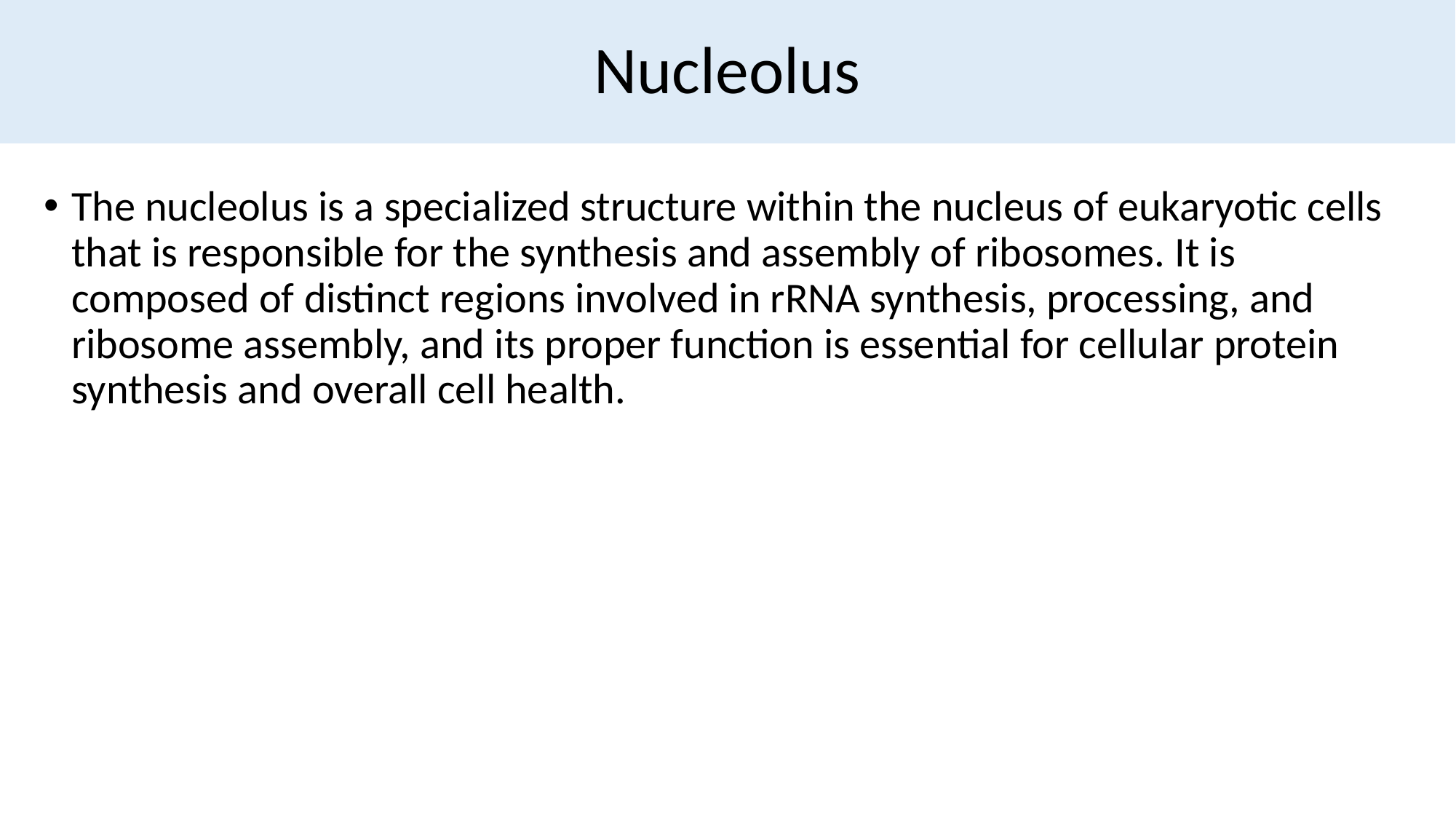

# Nucleolus
The nucleolus is a specialized structure within the nucleus of eukaryotic cells that is responsible for the synthesis and assembly of ribosomes. It is composed of distinct regions involved in rRNA synthesis, processing, and ribosome assembly, and its proper function is essential for cellular protein synthesis and overall cell health.